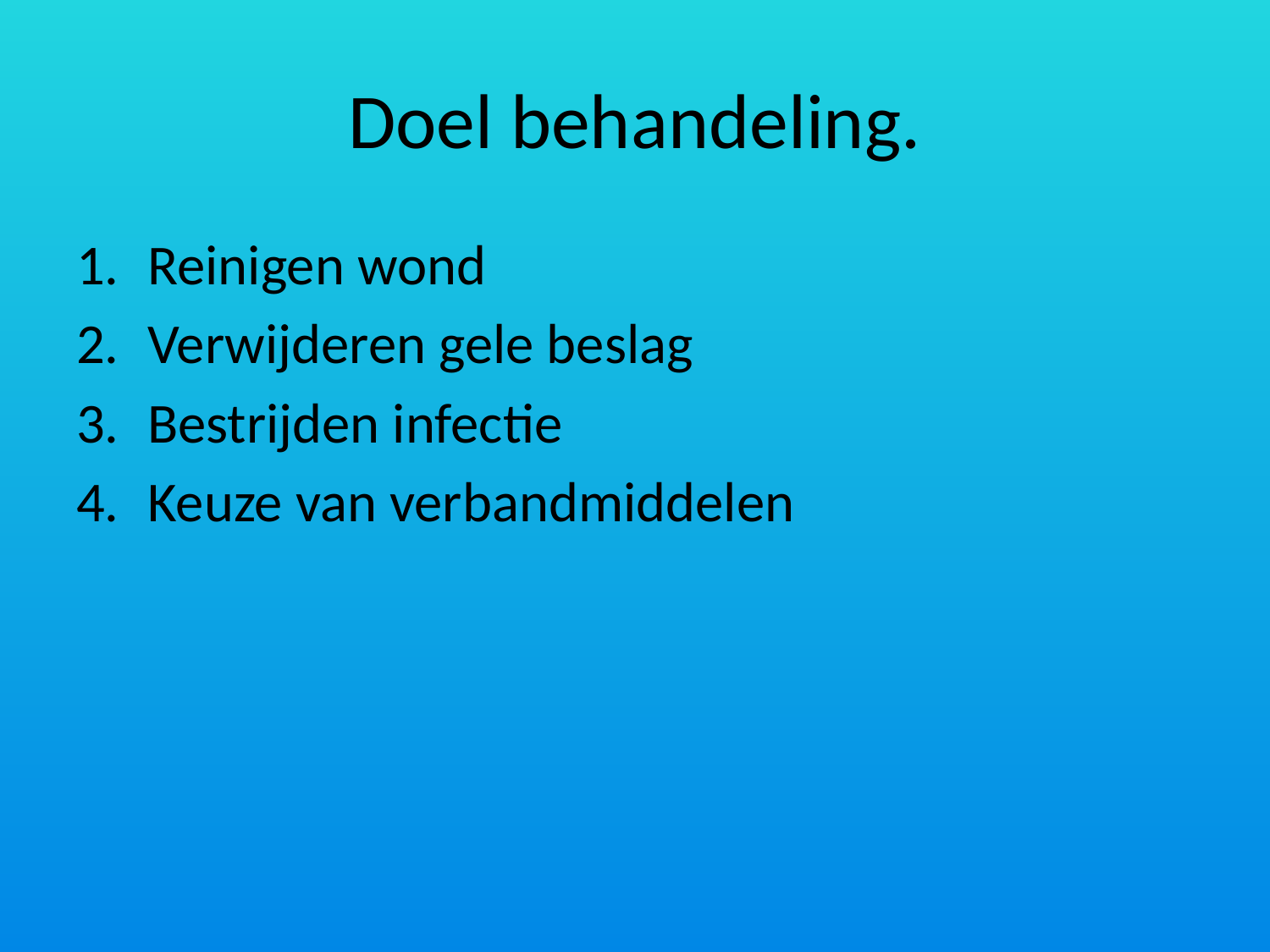

# Doel behandeling.
Reinigen wond
Verwijderen gele beslag
Bestrijden infectie
Keuze van verbandmiddelen